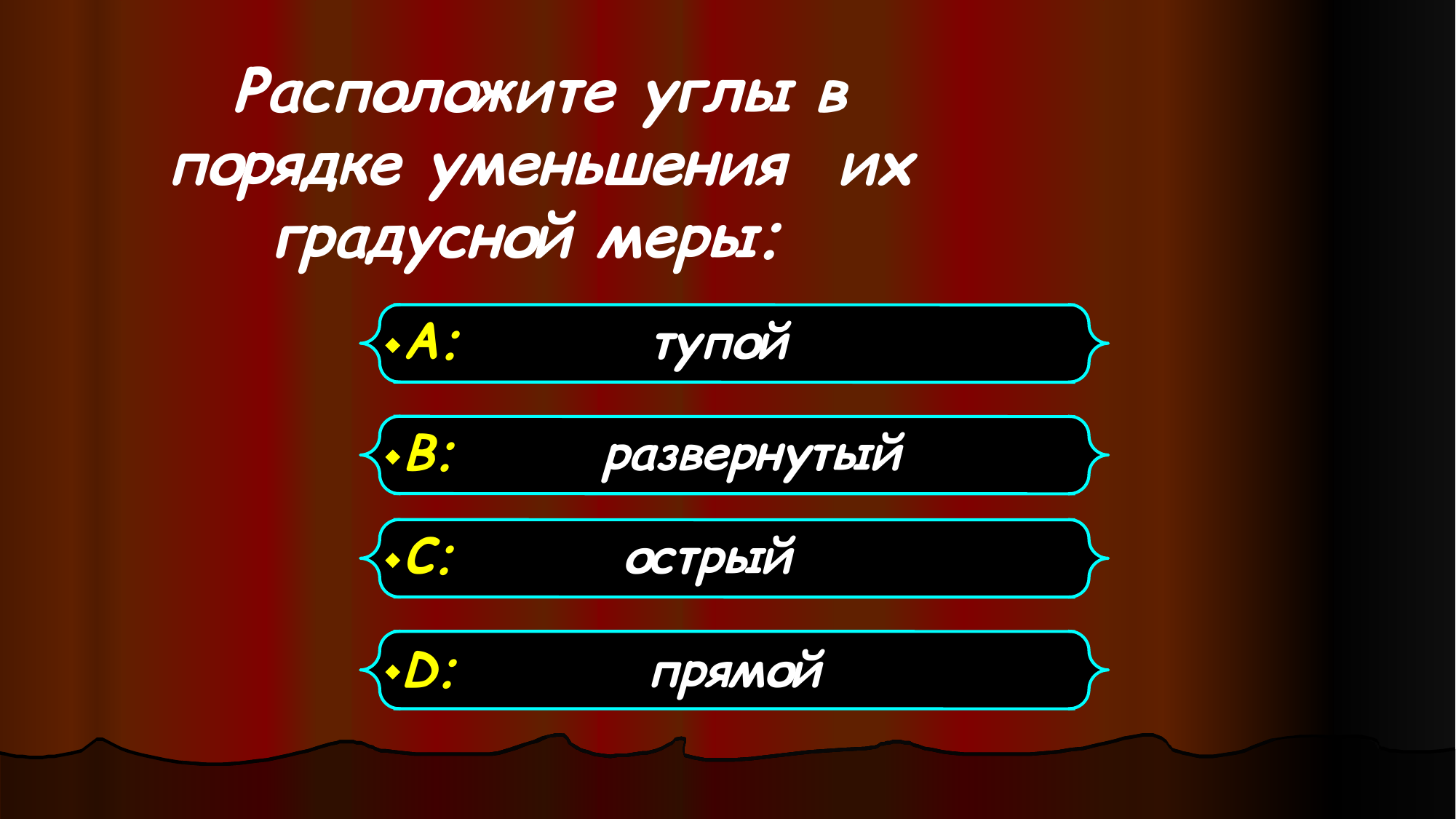

Расположите углы в порядке уменьшения  их градусной меры:

А:         тупой

В:       развернутый

С:        острый

D:         прямой